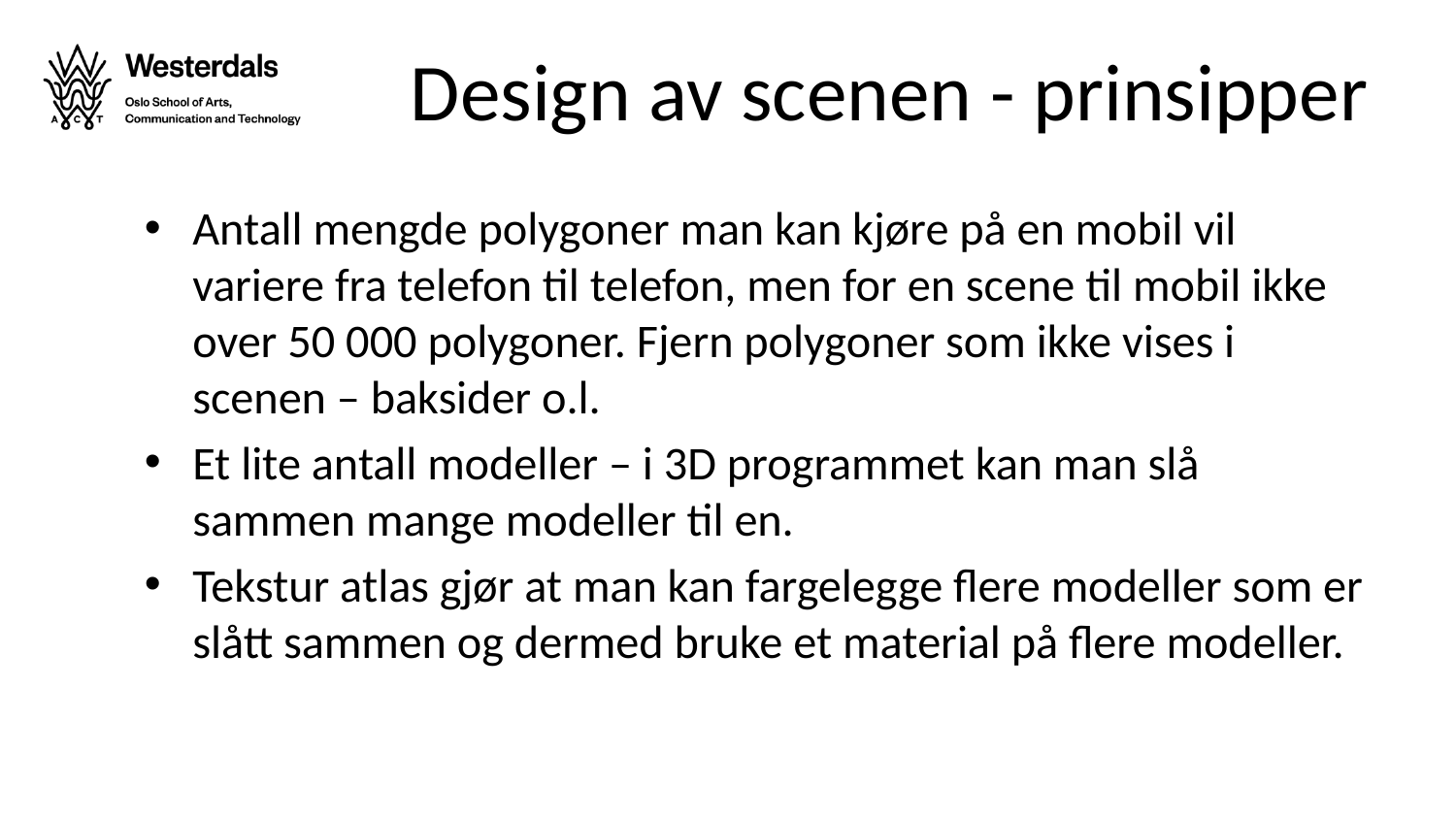

Design av scenen - prinsipper
Antall mengde polygoner man kan kjøre på en mobil vil variere fra telefon til telefon, men for en scene til mobil ikke over 50 000 polygoner. Fjern polygoner som ikke vises i scenen – baksider o.l.
Et lite antall modeller – i 3D programmet kan man slå sammen mange modeller til en.
Tekstur atlas gjør at man kan fargelegge flere modeller som er slått sammen og dermed bruke et material på flere modeller.